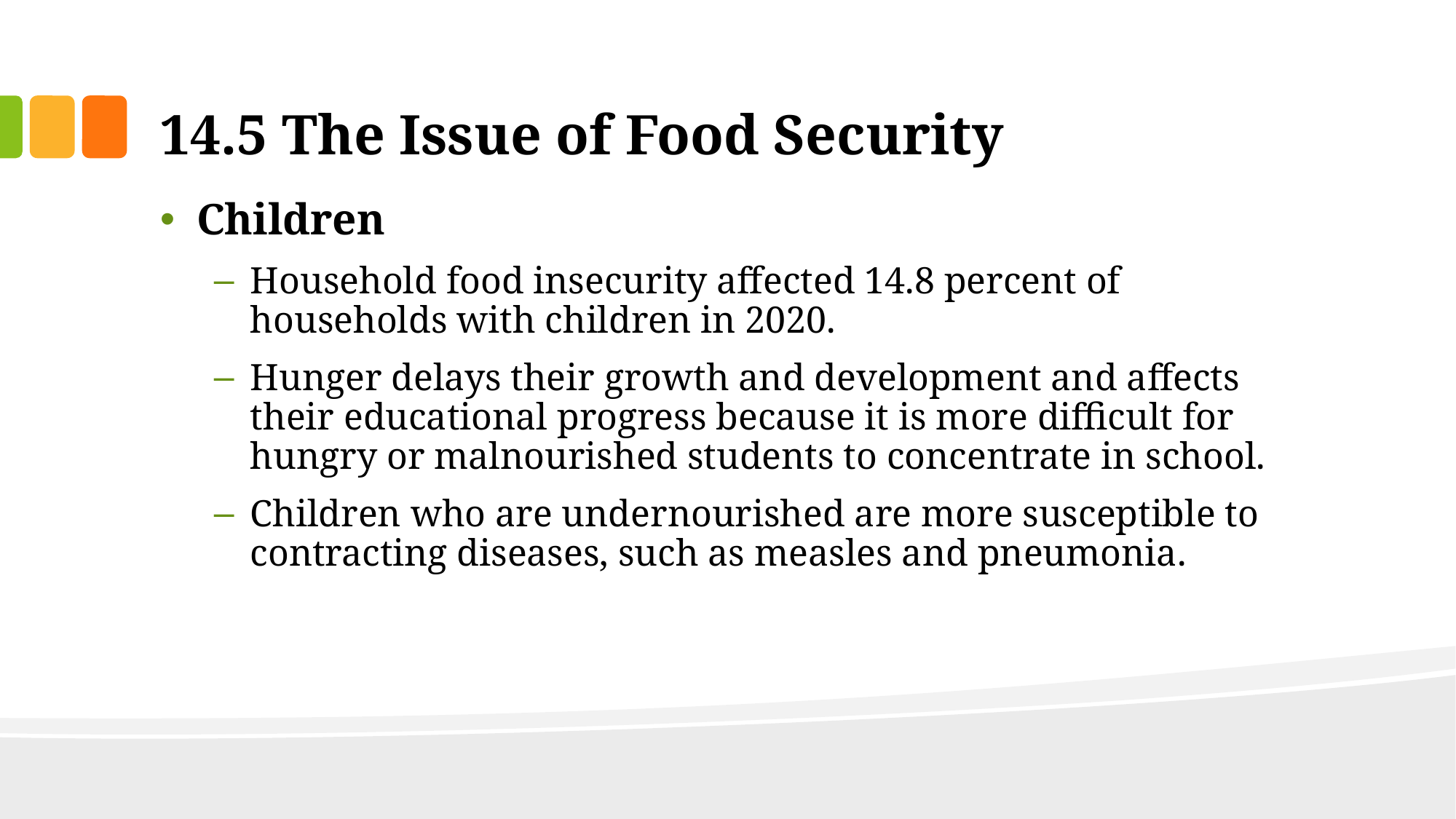

# 14.5 The Issue of Food Security
Children
Household food insecurity affected 14.8 percent of households with children in 2020.
Hunger delays their growth and development and affects their educational progress because it is more difficult for hungry or malnourished students to concentrate in school.
Children who are undernourished are more susceptible to contracting diseases, such as measles and pneumonia.